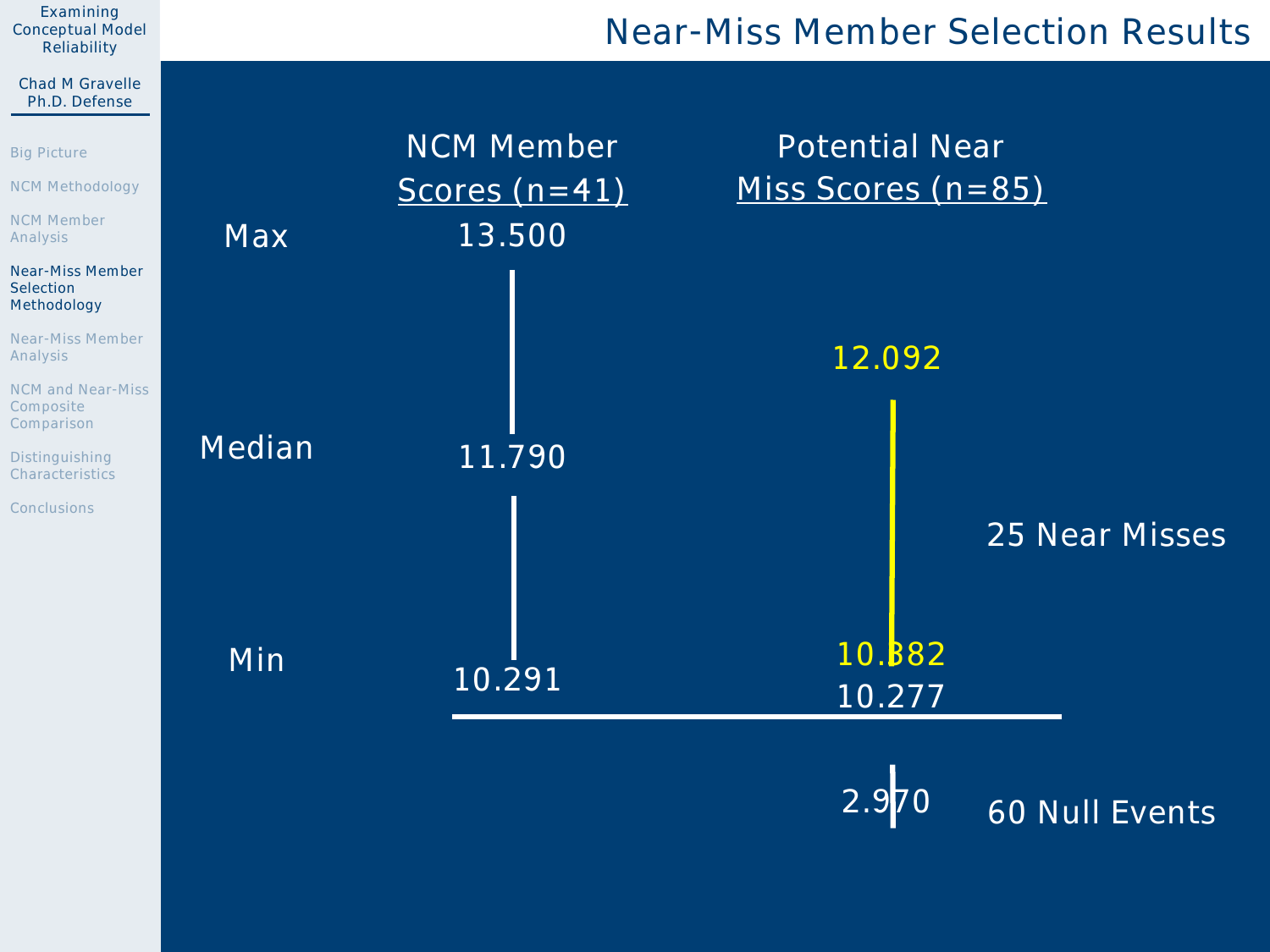

Near-Miss Member Selection Results
Examining Conceptual Model Reliability

Chad M Gravelle
Ph.D. Defense

Big Picture

NCM Methodology

NCM Member Analysis

Near-Miss Member Selection Methodology

Near-Miss Member Analysis

NCM and Near-Miss Composite
Comparison

Distinguishing Characteristics

Conclusions

NCM Member
Scores (n=41)
13.500

11.790

10.291
Potential Near
Miss Scores (n=85)

12.092

10.382
10.277

2.970
Max

Median

Min
25 Near Misses
60 Null Events